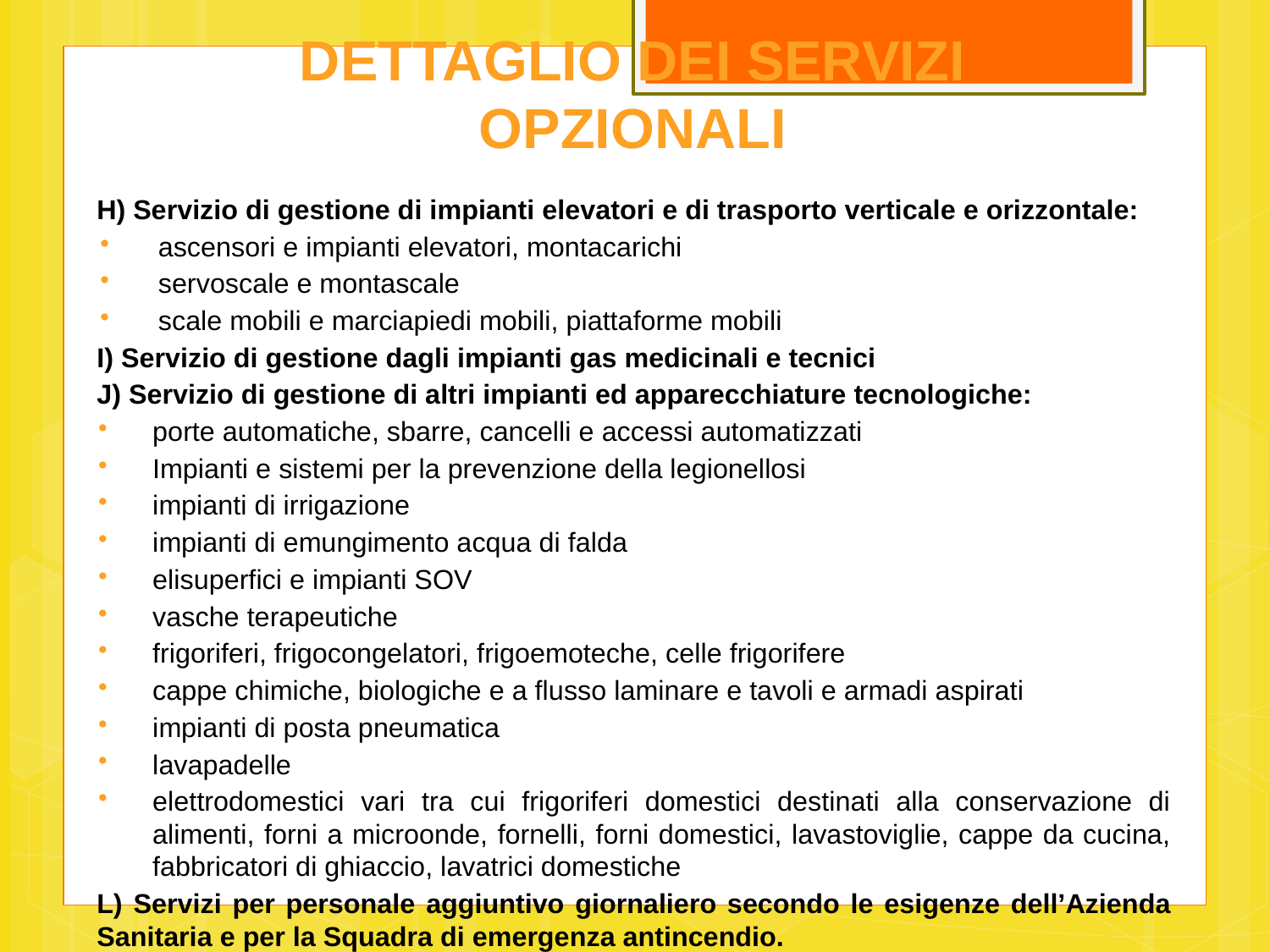

DETTAGLIO DEI SERVIZI OPZIONALI
H) Servizio di gestione di impianti elevatori e di trasporto verticale e orizzontale:
ascensori e impianti elevatori, montacarichi
servoscale e montascale
scale mobili e marciapiedi mobili, piattaforme mobili
I) Servizio di gestione dagli impianti gas medicinali e tecnici
J) Servizio di gestione di altri impianti ed apparecchiature tecnologiche:
porte automatiche, sbarre, cancelli e accessi automatizzati
Impianti e sistemi per la prevenzione della legionellosi
impianti di irrigazione
impianti di emungimento acqua di falda
elisuperfici e impianti SOV
vasche terapeutiche
frigoriferi, frigocongelatori, frigoemoteche, celle frigorifere
cappe chimiche, biologiche e a flusso laminare e tavoli e armadi aspirati
impianti di posta pneumatica
lavapadelle
elettrodomestici vari tra cui frigoriferi domestici destinati alla conservazione di alimenti, forni a microonde, fornelli, forni domestici, lavastoviglie, cappe da cucina, fabbricatori di ghiaccio, lavatrici domestiche
L) Servizi per personale aggiuntivo giornaliero secondo le esigenze dell’Azienda Sanitaria e per la Squadra di emergenza antincendio.